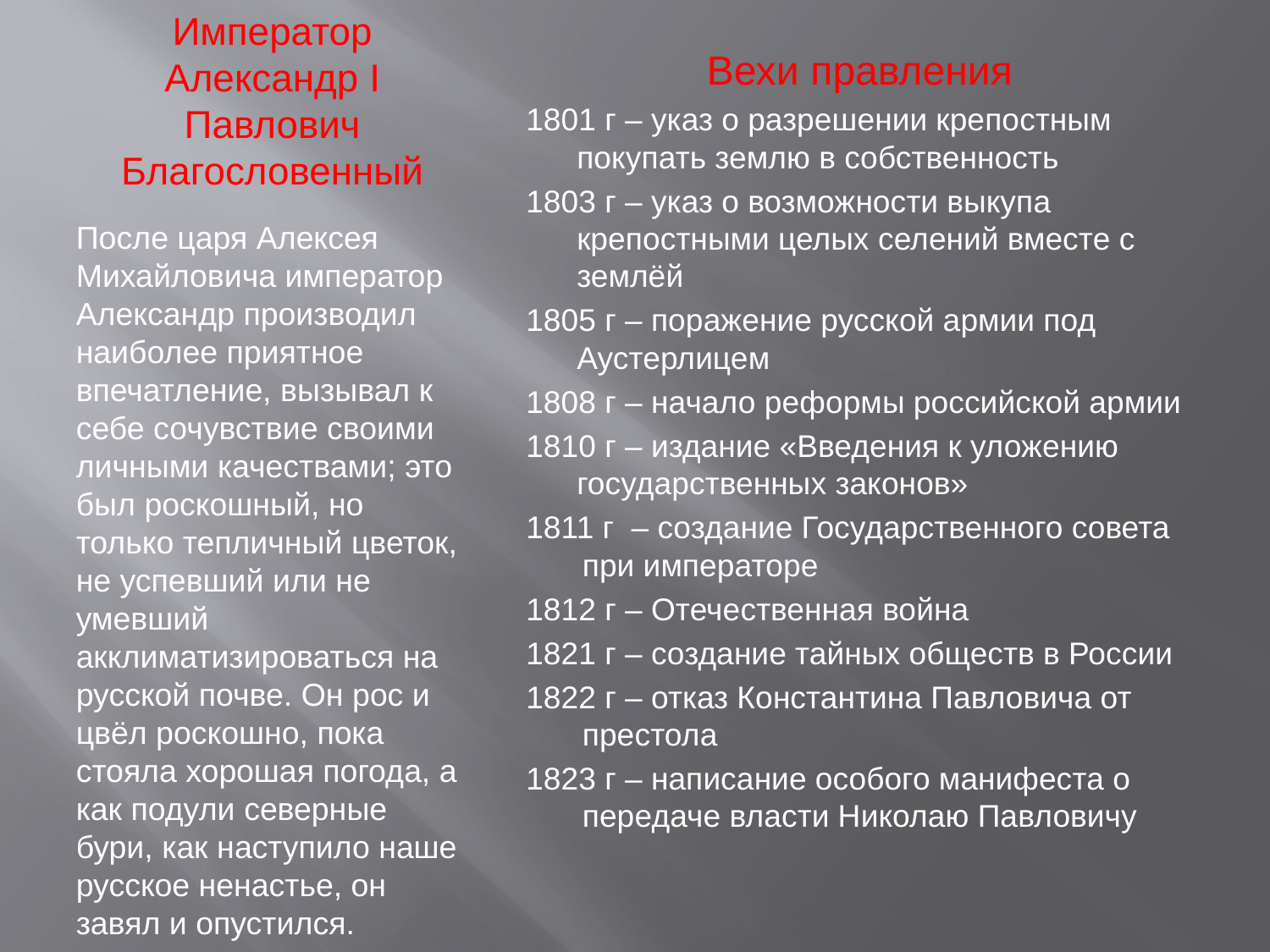

# Император Александр I Павлович Благословенный
Вехи правления
1801 г – указ о разрешении крепостным покупать землю в собственность
1803 г – указ о возможности выкупа крепостными целых селений вместе с землёй
1805 г – поражение русской армии под Аустерлицем
1808 г – начало реформы российской армии
1810 г – издание «Введения к уложению государственных законов»
1811 г  – создание Государственного совета при императоре
1812 г – Отечественная война
1821 г – создание тайных обществ в России
1822 г – отказ Константина Павловича от престола
1823 г – написание особого манифеста о передаче власти Николаю Павловичу

После царя Алексея Михайловича император Александр производил наиболее приятное впечатление, вызывал к себе сочувствие своими личными качествами; это был роскошный, но только тепличный цветок, не успевший или не умевший акклиматизироваться на русской почве. Он рос и цвёл роскошно, пока стояла хорошая погода, а как подули северные бури, как наступило наше русское ненастье, он завял и опустился.
В.О. Ключевский